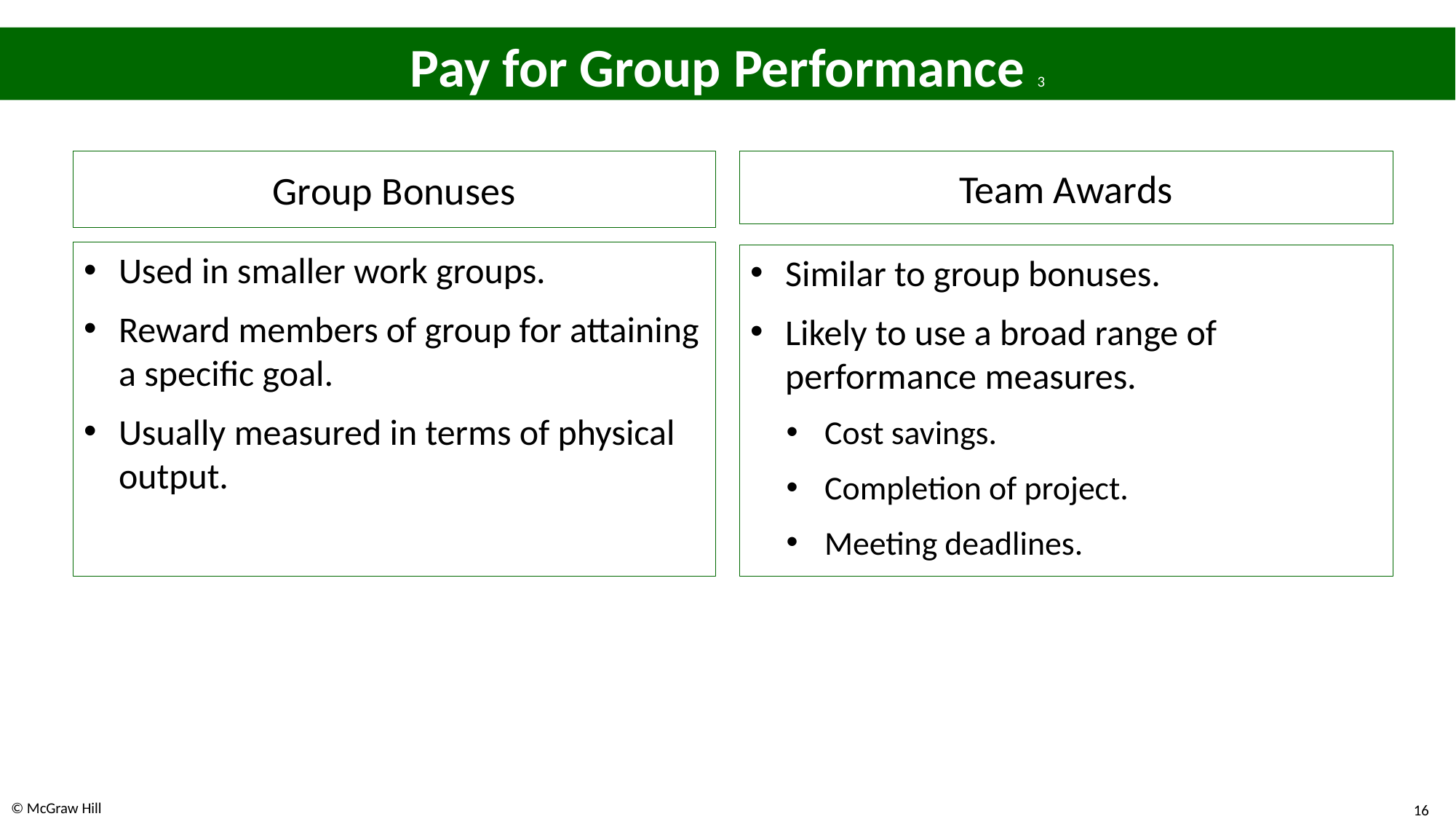

# Pay for Group Performance 3
Group Bonuses
Team Awards
Used in smaller work groups.
Reward members of group for attaining a specific goal.
Usually measured in terms of physical output.
Similar to group bonuses.
Likely to use a broad range of performance measures.
Cost savings.
Completion of project.
Meeting deadlines.